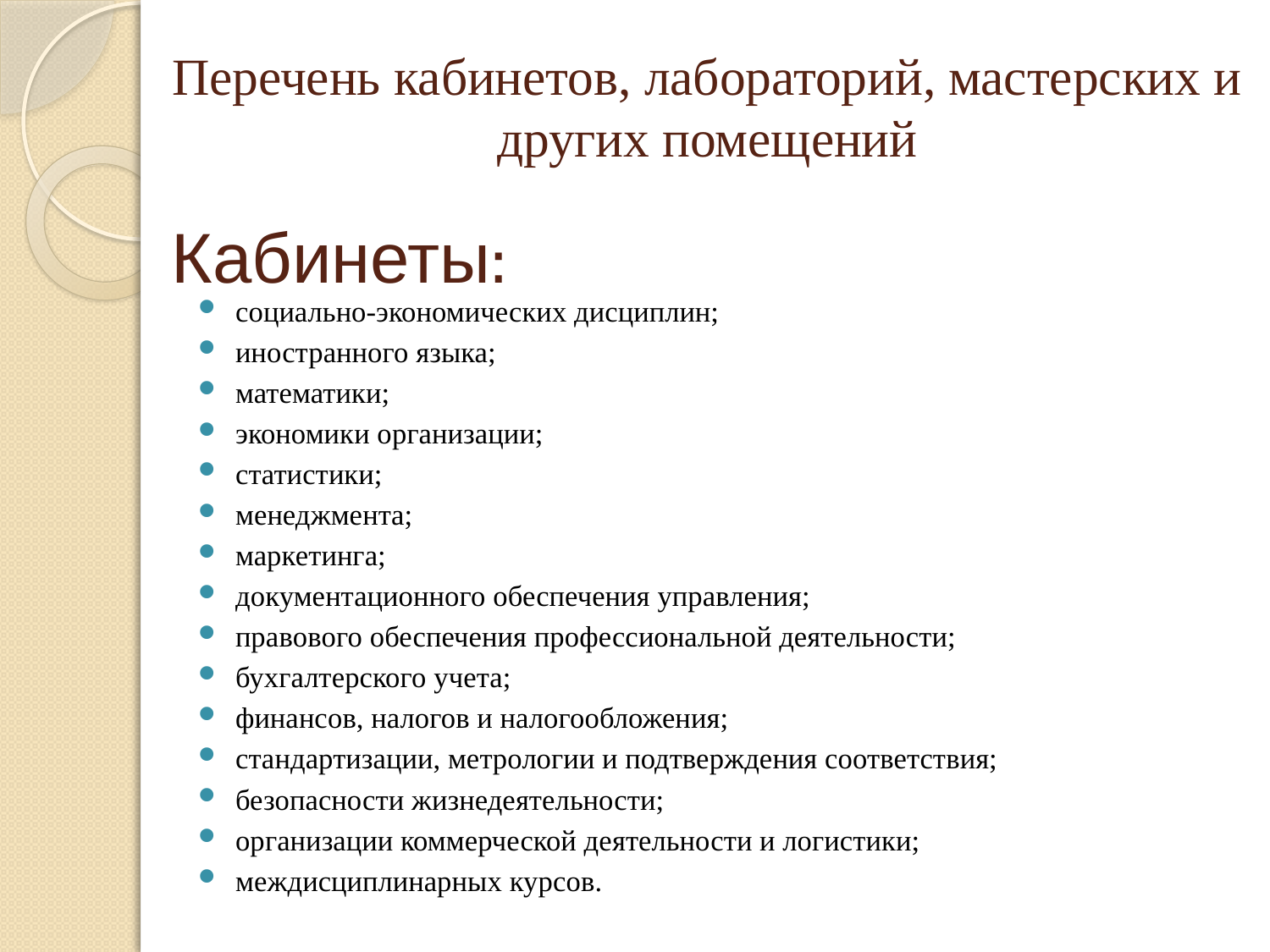

Перечень кабинетов, лабораторий, мастерских и других помещений
# Кабинеты:
социально-экономических дисциплин;
иностранного языка;
математики;
экономики организации;
статистики;
менеджмента;
маркетинга;
документационного обеспечения управления;
правового обеспечения профессиональной деятельности;
бухгалтерского учета;
финансов, налогов и налогообложения;
стандартизации, метрологии и подтверждения соответствия;
безопасности жизнедеятельности;
организации коммерческой деятельности и логистики;
междисциплинарных курсов.